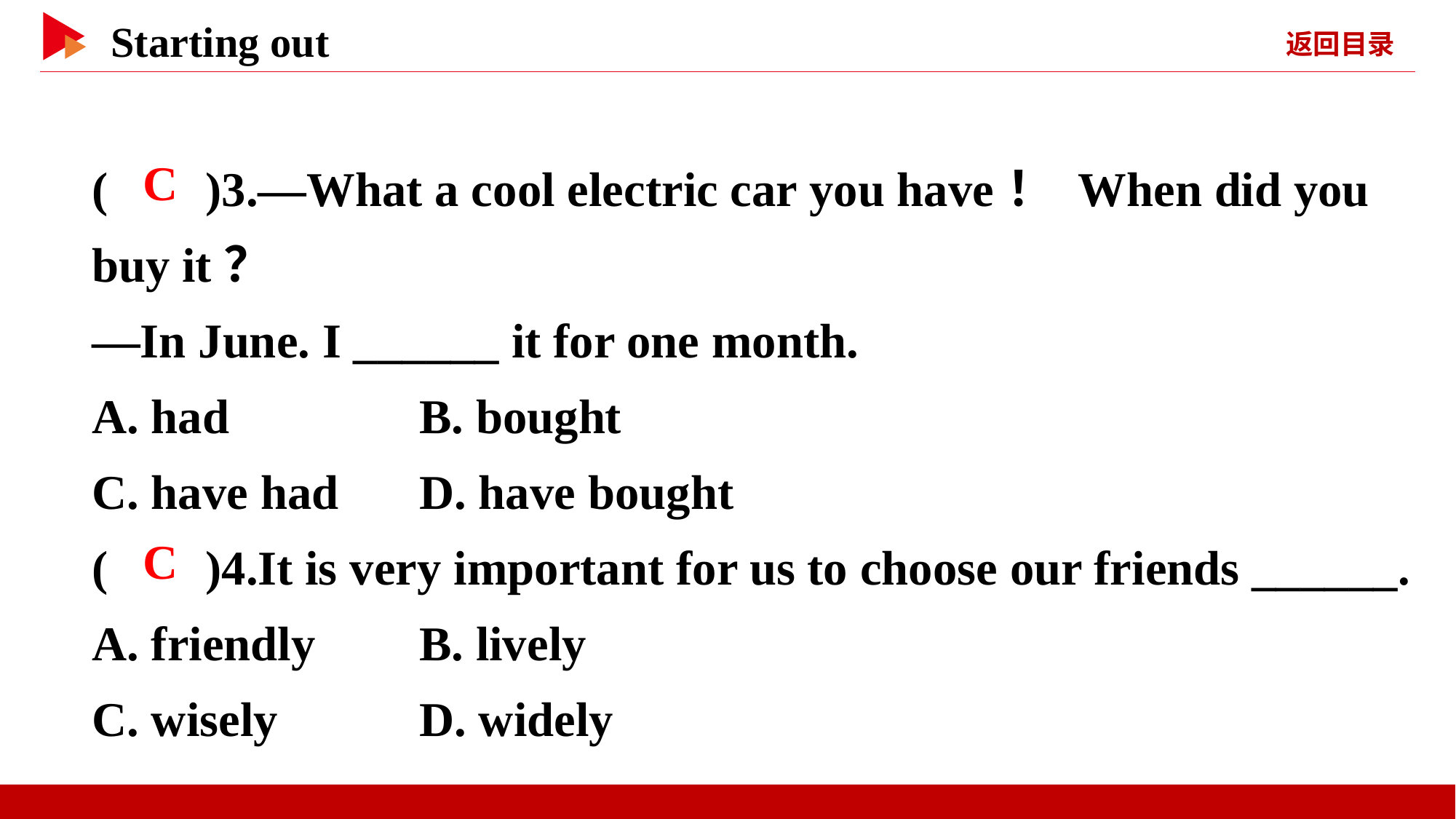

(        )3.—What a cool electric car you have！ When did you buy it？
—In June. I ______ it for one month.
A. had 		B. bought
C. have had 	D. have bought
(        )4.It is very important for us to choose our friends ______.
A. friendly	B. lively
C. wisely		D. widely
   C
   C